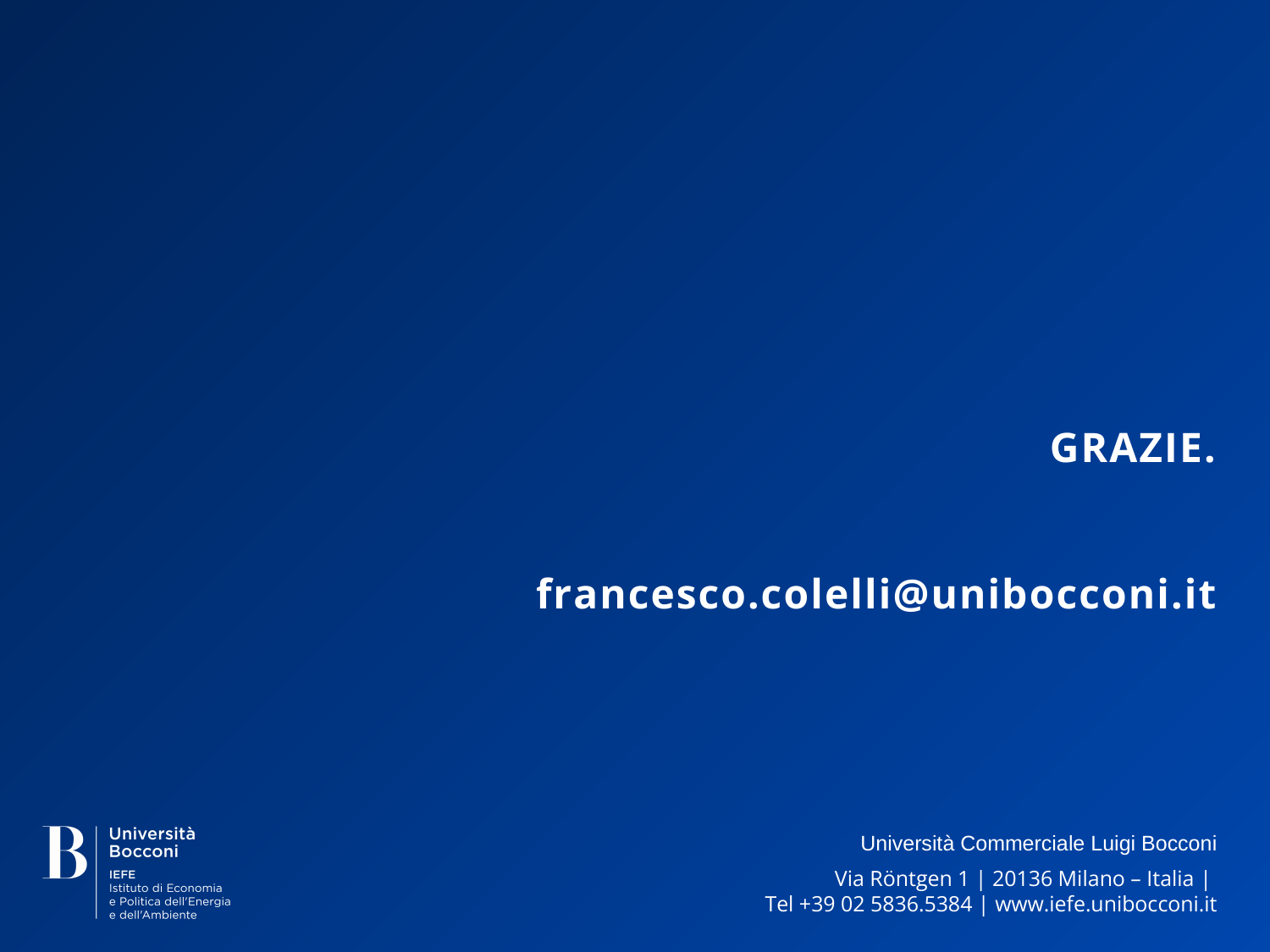

# Grazie. francesco.colelli@unibocconi.it
Università Commerciale Luigi Bocconi
Via Röntgen 1 | 20136 Milano – Italia |
Tel +39 02 5836.5384 | www.iefe.unibocconi.it